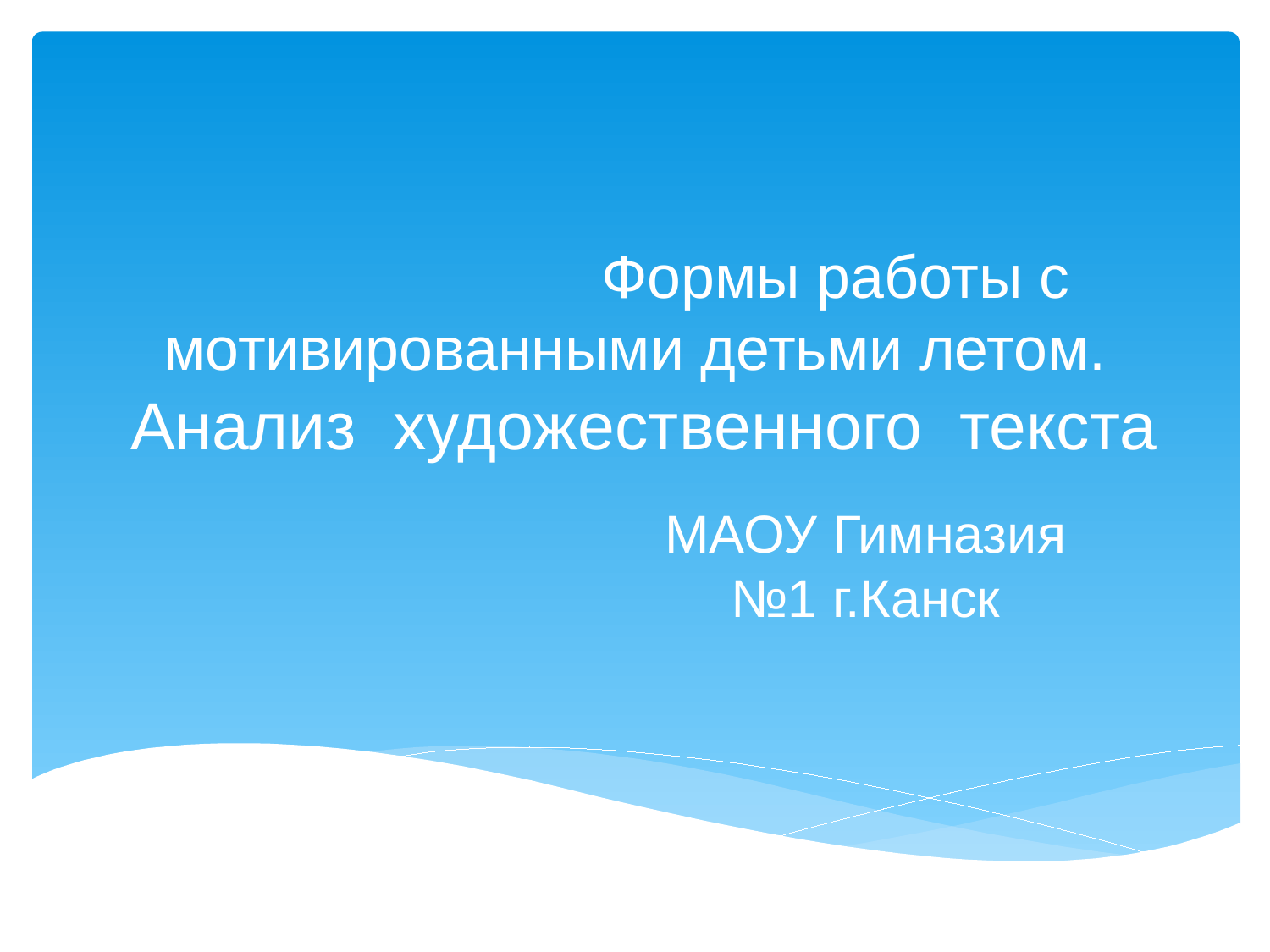

# Формы работы с мотивированными детьми летом. Анализ  художественного  текста
МАОУ Гимназия №1 г.Канск